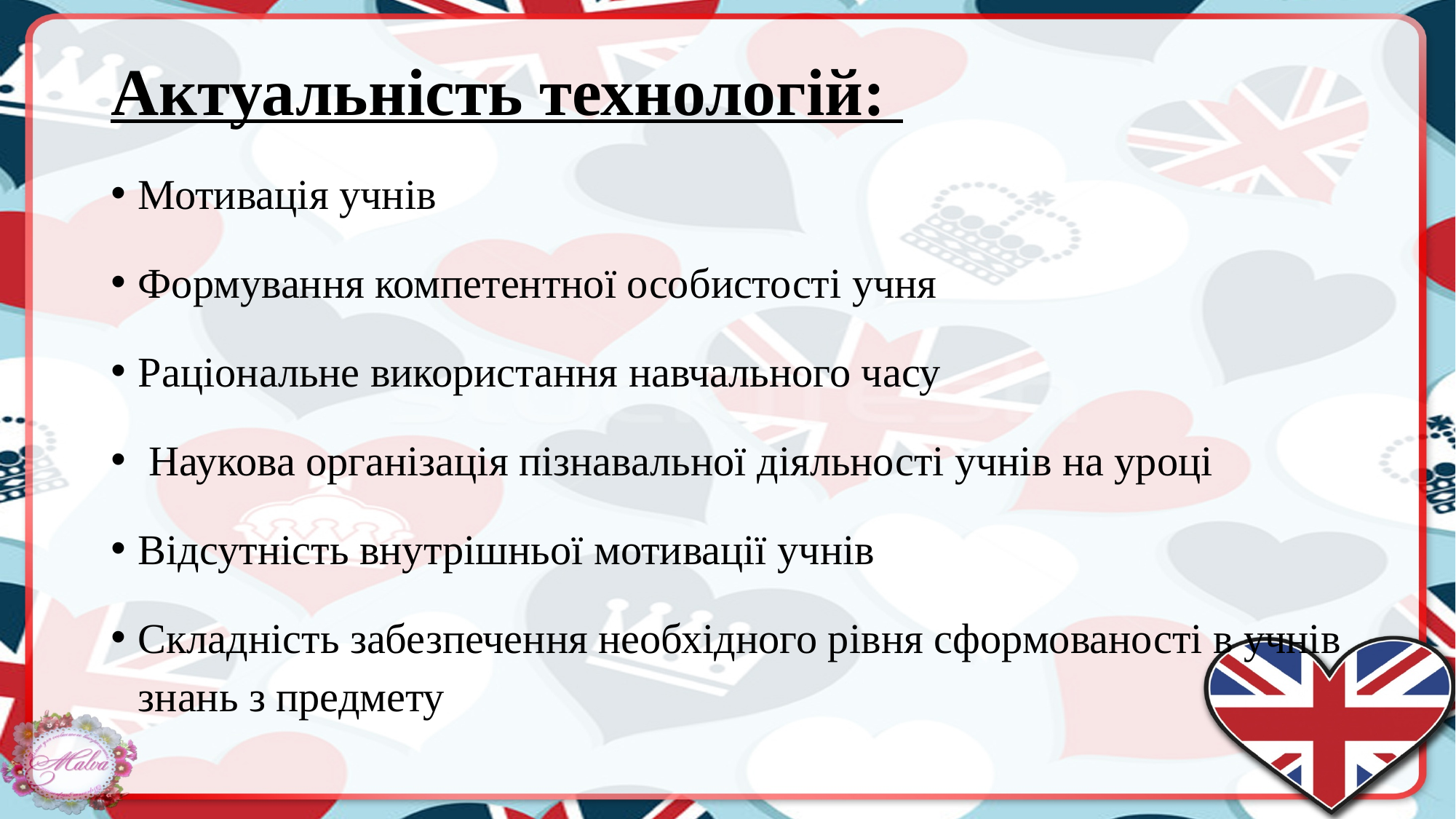

Актуальність технологій:
Мотивація учнів
Формування компетентної особистості учня
Раціональне використання навчального часу
 Наукова організація пізнавальної діяльності учнів на уроці
Відсутність внутрішньої мотивації учнів
Складність забезпечення необхідного рівня сформованості в учнів знань з предмету